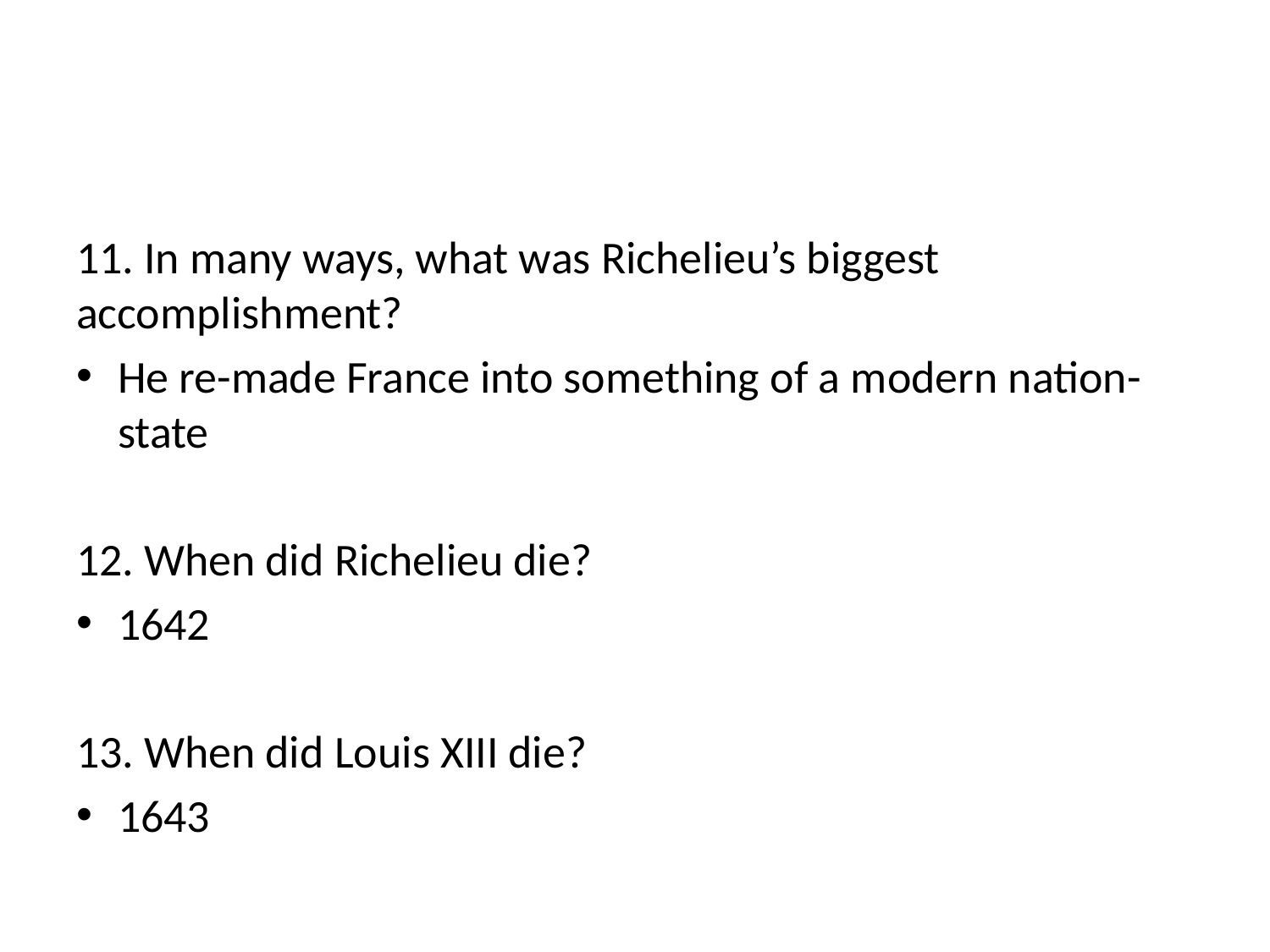

#
11. In many ways, what was Richelieu’s biggest accomplishment?
He re-made France into something of a modern nation-state

12. When did Richelieu die?
1642

13. When did Louis XIII die?
1643